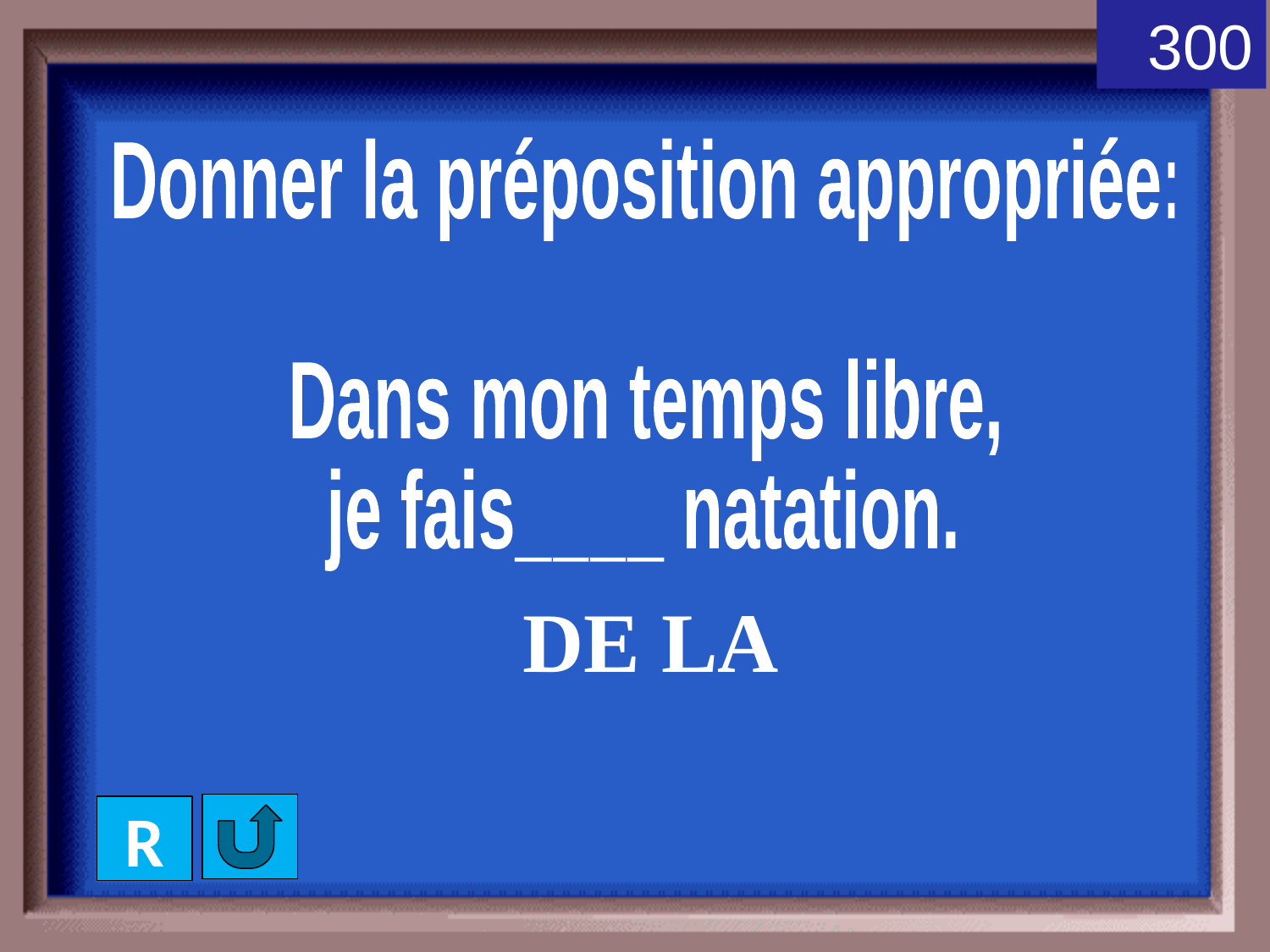

300
Donner la préposition appropriée:

Dans mon temps libre,
je fais____ natation.
DE LA

R